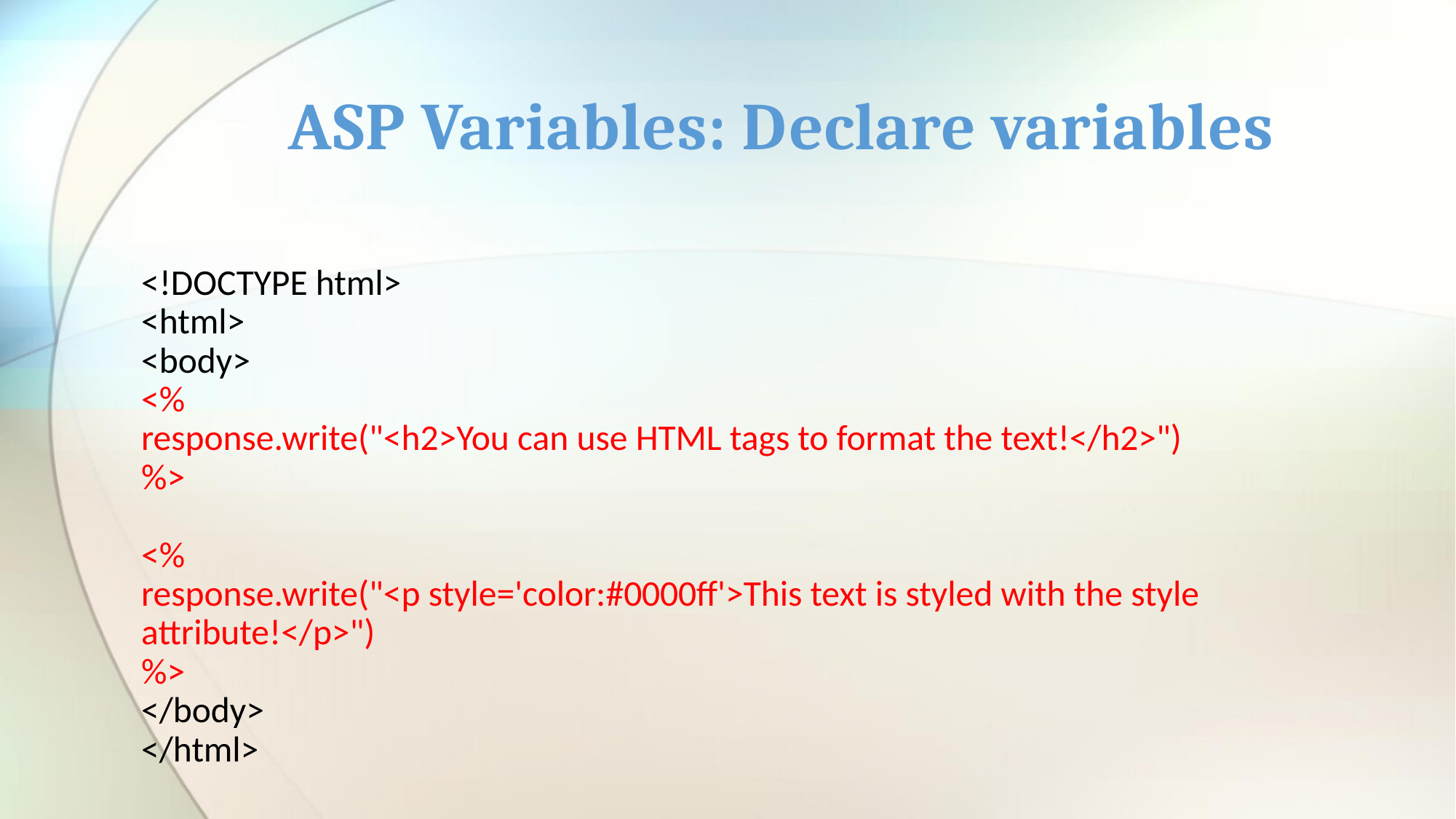

# ASP Variables: Declare variables
<!DOCTYPE html>
<html>
<body>
<%
response.write("<h2>You can use HTML tags to format the text!</h2>")
%>
<%
response.write("<p style='color:#0000ff'>This text is styled with the style attribute!</p>")
%>
</body>
</html>